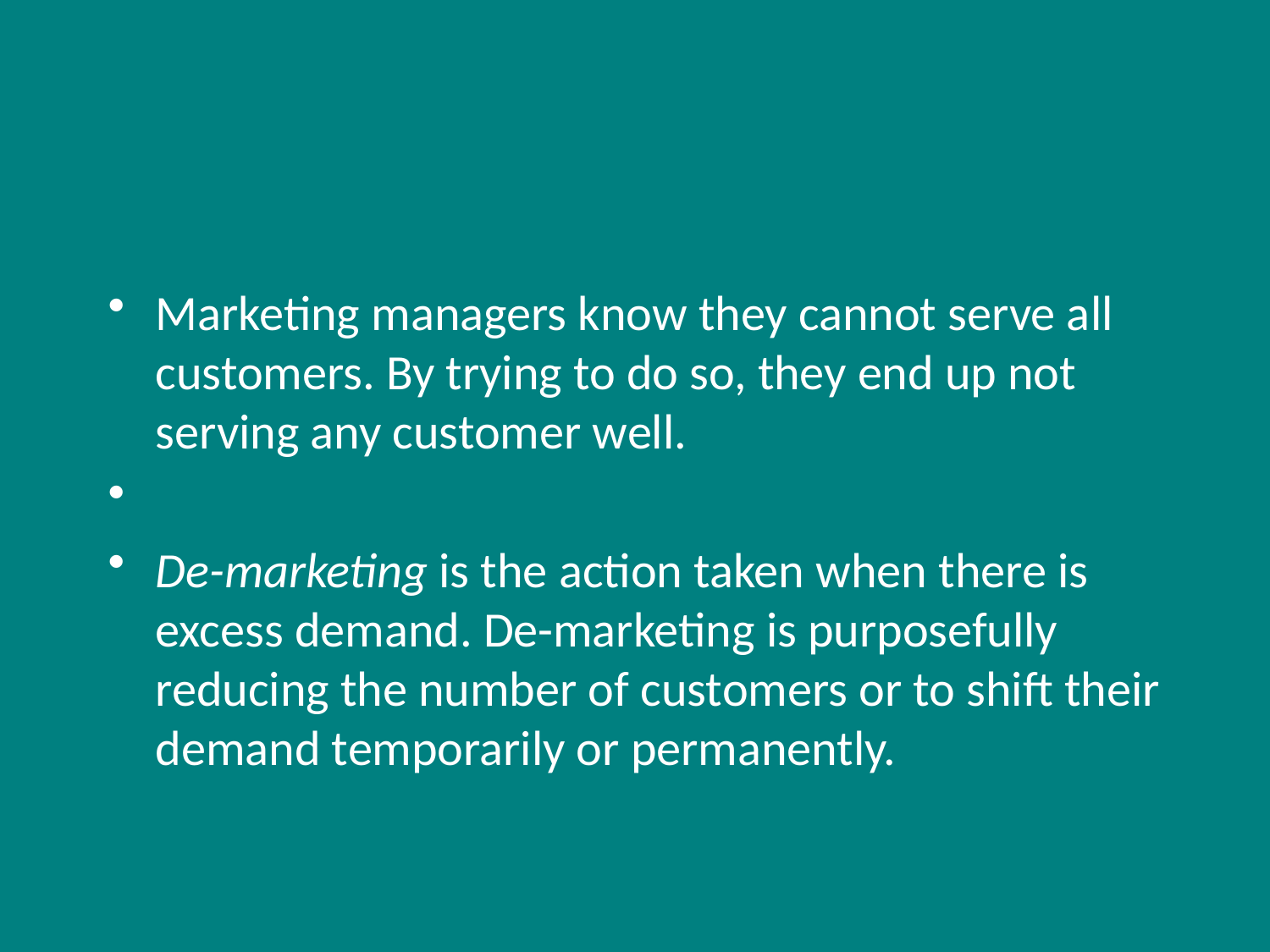

#

Marketing managers know they cannot serve all customers. By trying to do so, they end up not serving any customer well.

De-marketing is the action taken when there is excess demand. De-marketing is purposefully reducing the number of customers or to shift their demand temporarily or permanently.